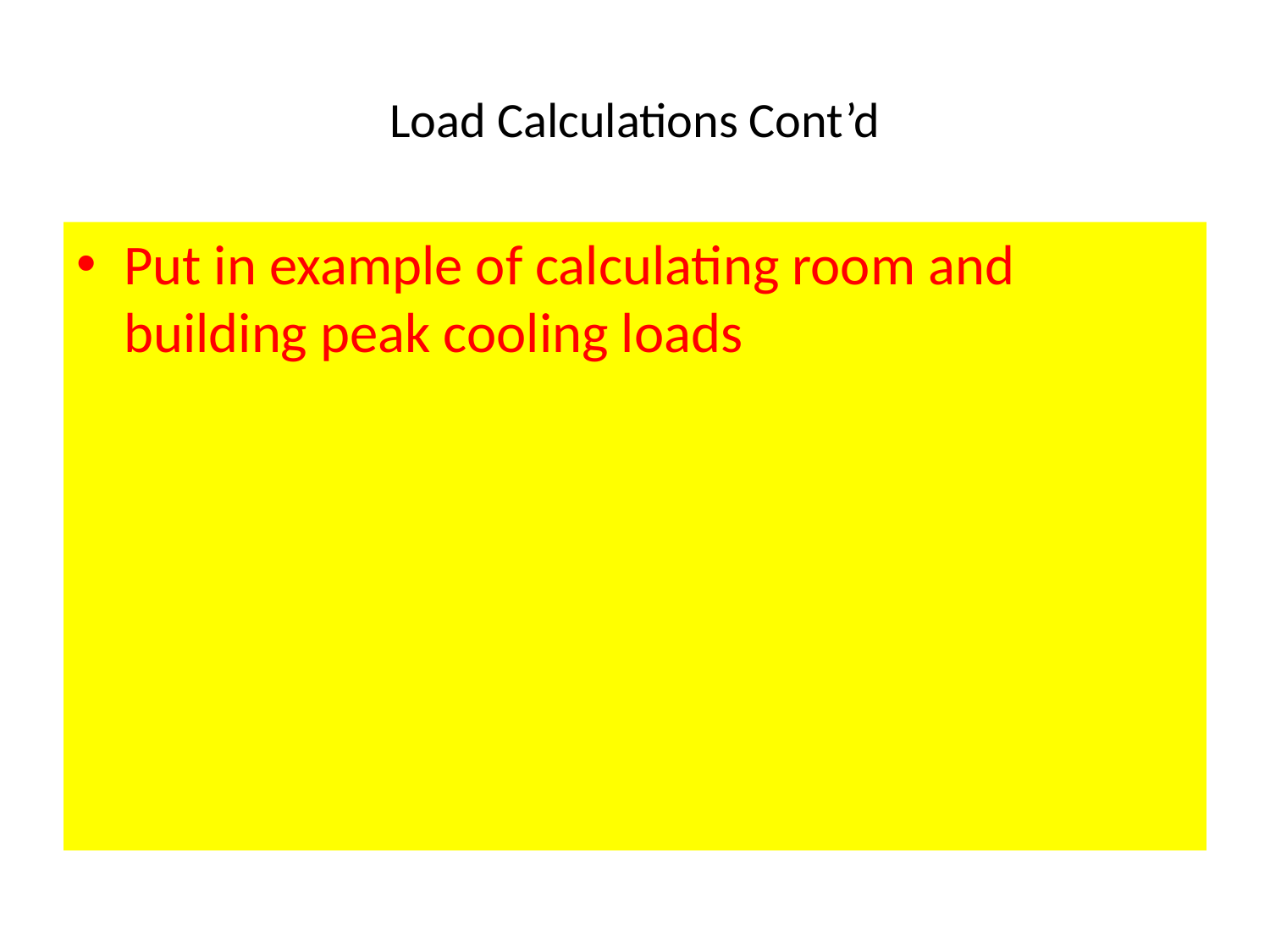

# Load Calculations Cont’d
Put in example of calculating room and building peak cooling loads